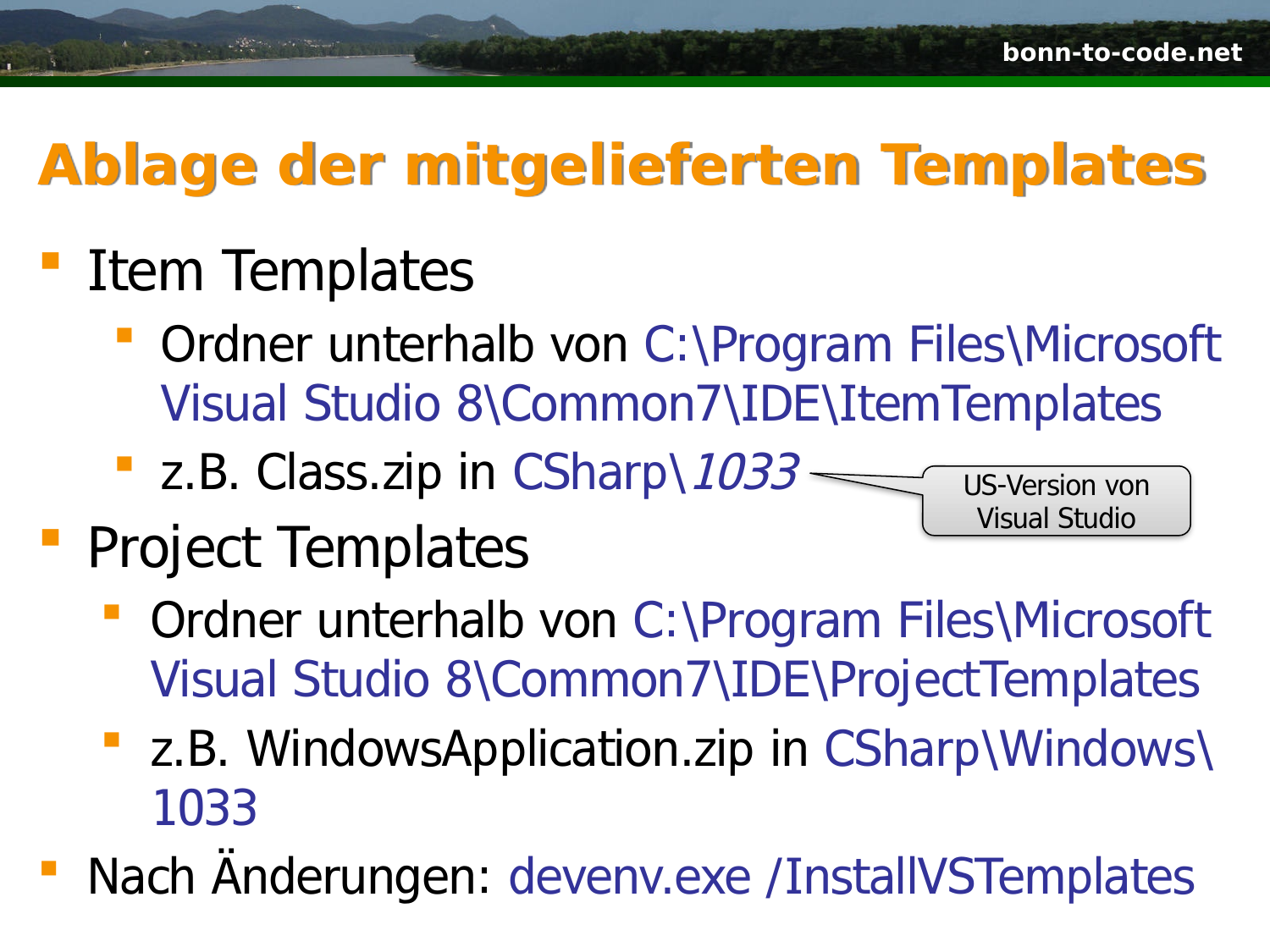

# Ablage der mitgelieferten Templates
Item Templates
Ordner unterhalb von C:\Program Files\Microsoft Visual Studio 8\Common7\IDE\ItemTemplates
z.B. Class.zip in CSharp\1033
Project Templates
Ordner unterhalb von C:\Program Files\Microsoft Visual Studio 8\Common7\IDE\ProjectTemplates
z.B. WindowsApplication.zip in CSharp\Windows\1033
Nach Änderungen: devenv.exe /InstallVSTemplates

US-Version von Visual Studio